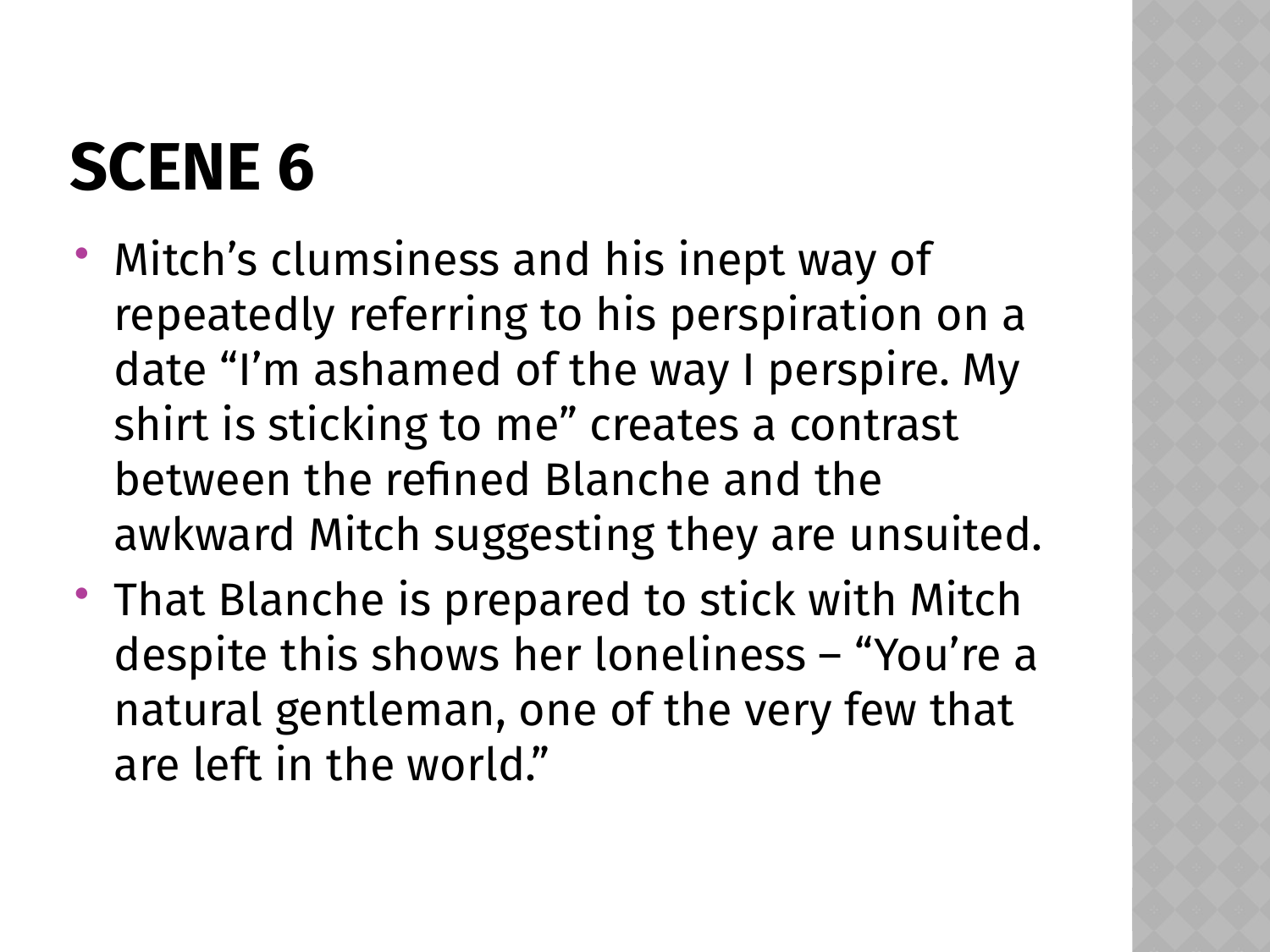

# Scene 6
Mitch’s clumsiness and his inept way of repeatedly referring to his perspiration on a date “I’m ashamed of the way I perspire. My shirt is sticking to me” creates a contrast between the refined Blanche and the awkward Mitch suggesting they are unsuited.
That Blanche is prepared to stick with Mitch despite this shows her loneliness – “You’re a natural gentleman, one of the very few that are left in the world.”